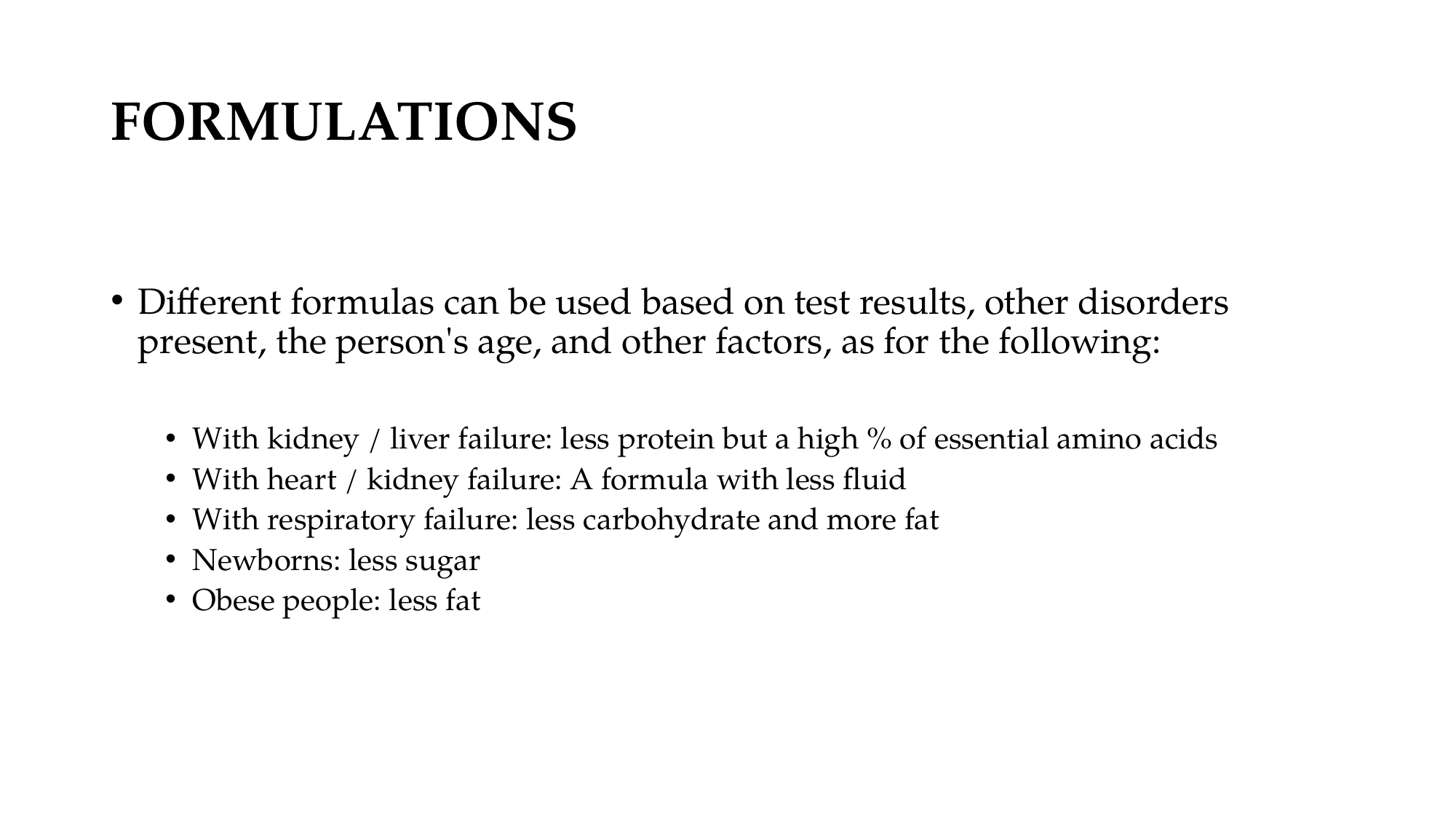

# FORMULATIONS

Different formulas can be used based on test results, other disorders present, the person's age, and other factors, as for the following:

With kidney / liver failure: less protein but a high % of essential amino acids
With heart / kidney failure: A formula with less fluid
With respiratory failure: less carbohydrate and more fat
Newborns: less sugar
Obese people: less fat